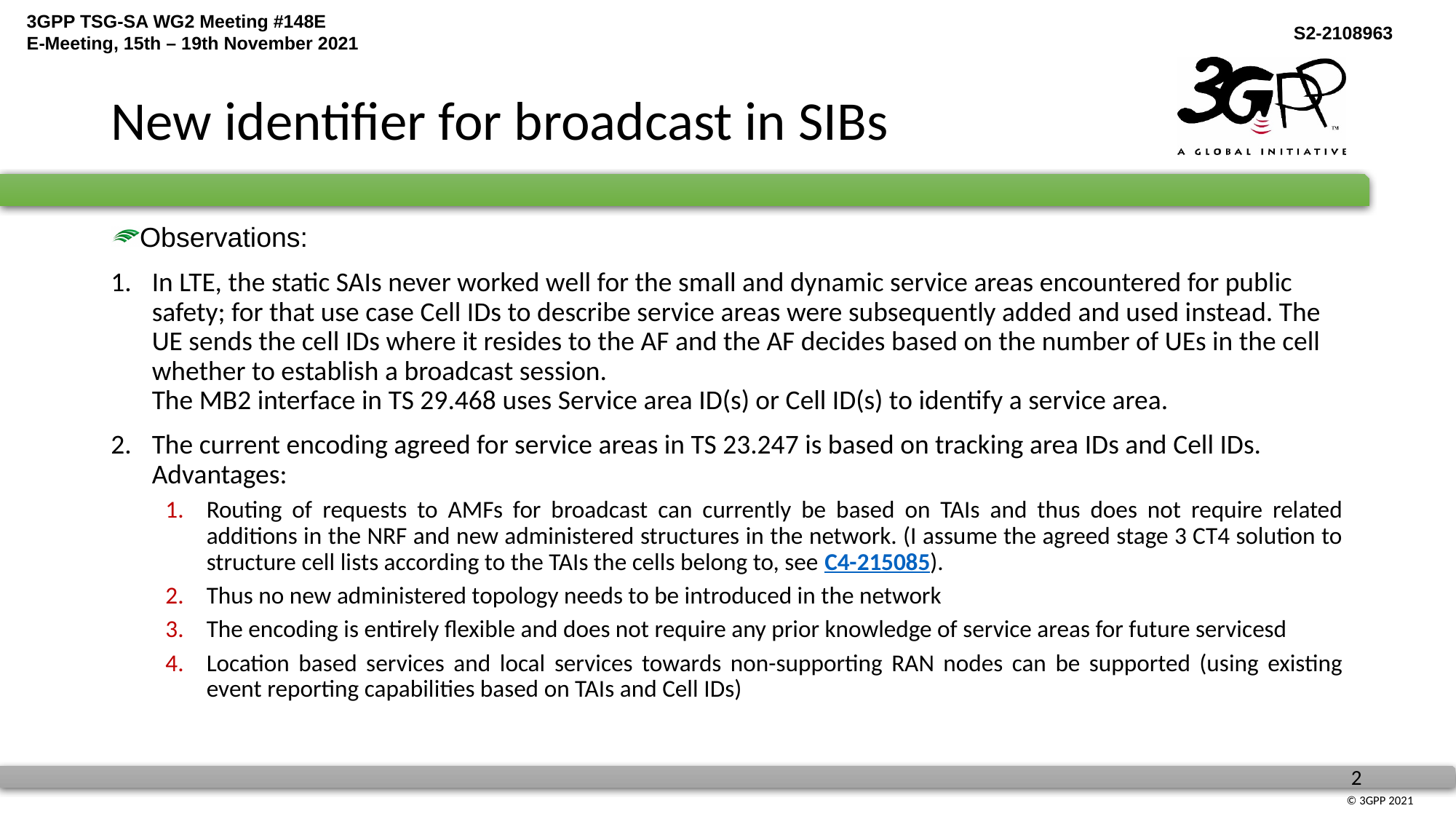

# New identifier for broadcast in SIBs
Observations:
In LTE, the static SAIs never worked well for the small and dynamic service areas encountered for public safety; for that use case Cell IDs to describe service areas were subsequently added and used instead. The UE sends the cell IDs where it resides to the AF and the AF decides based on the number of UEs in the cell whether to establish a broadcast session.
The MB2 interface in TS 29.468 uses Service area ID(s) or Cell ID(s) to identify a service area.
The current encoding agreed for service areas in TS 23.247 is based on tracking area IDs and Cell IDs.
Advantages:
Routing of requests to AMFs for broadcast can currently be based on TAIs and thus does not require related additions in the NRF and new administered structures in the network. (I assume the agreed stage 3 CT4 solution to structure cell lists according to the TAIs the cells belong to, see C4-215085).
Thus no new administered topology needs to be introduced in the network
The encoding is entirely flexible and does not require any prior knowledge of service areas for future servicesd
Location based services and local services towards non-supporting RAN nodes can be supported (using existing event reporting capabilities based on TAIs and Cell IDs)